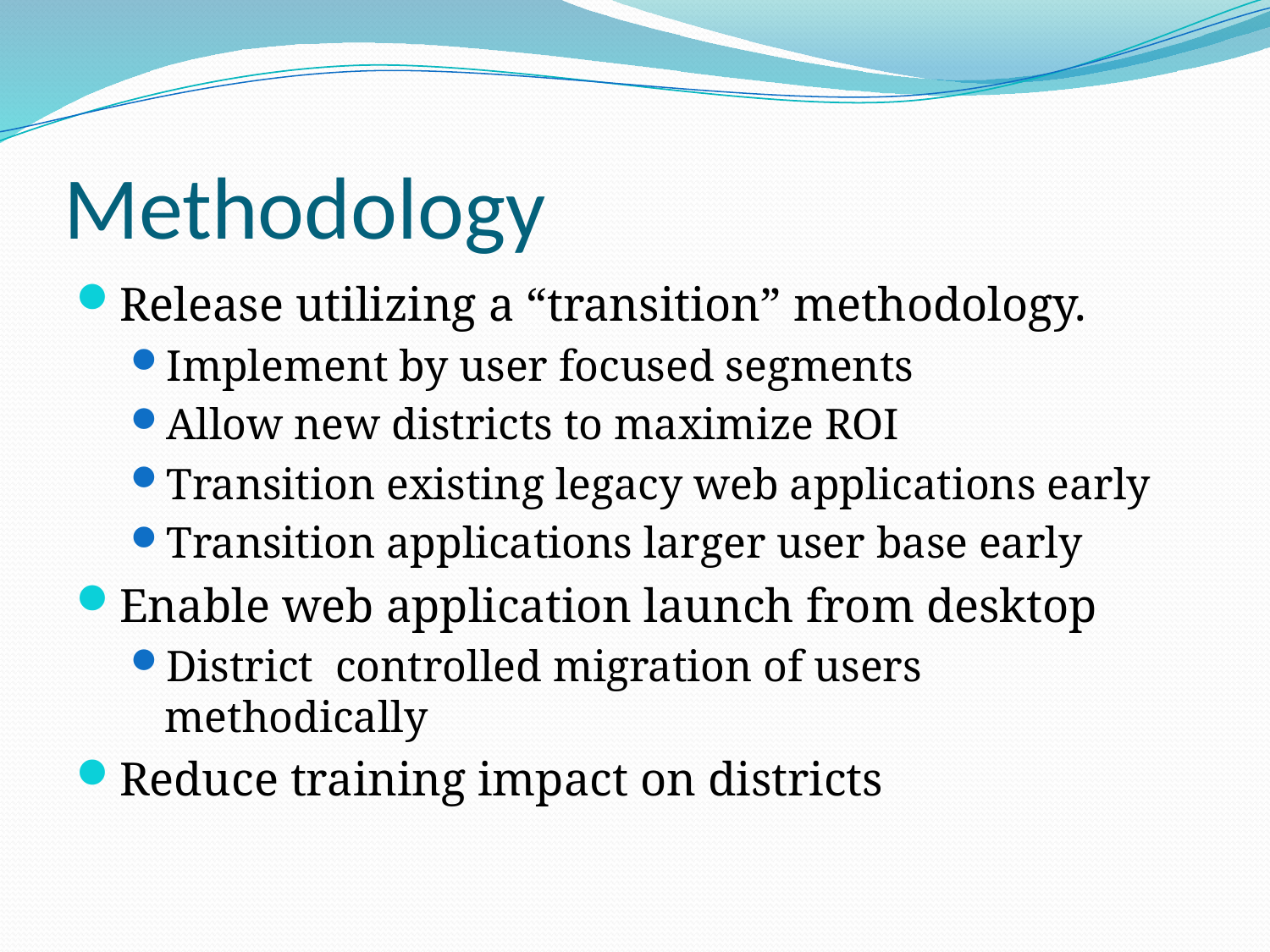

# Methodology
Release utilizing a “transition” methodology.
Implement by user focused segments
Allow new districts to maximize ROI
Transition existing legacy web applications early
Transition applications larger user base early
Enable web application launch from desktop
District  controlled migration of users methodically
Reduce training impact on districts